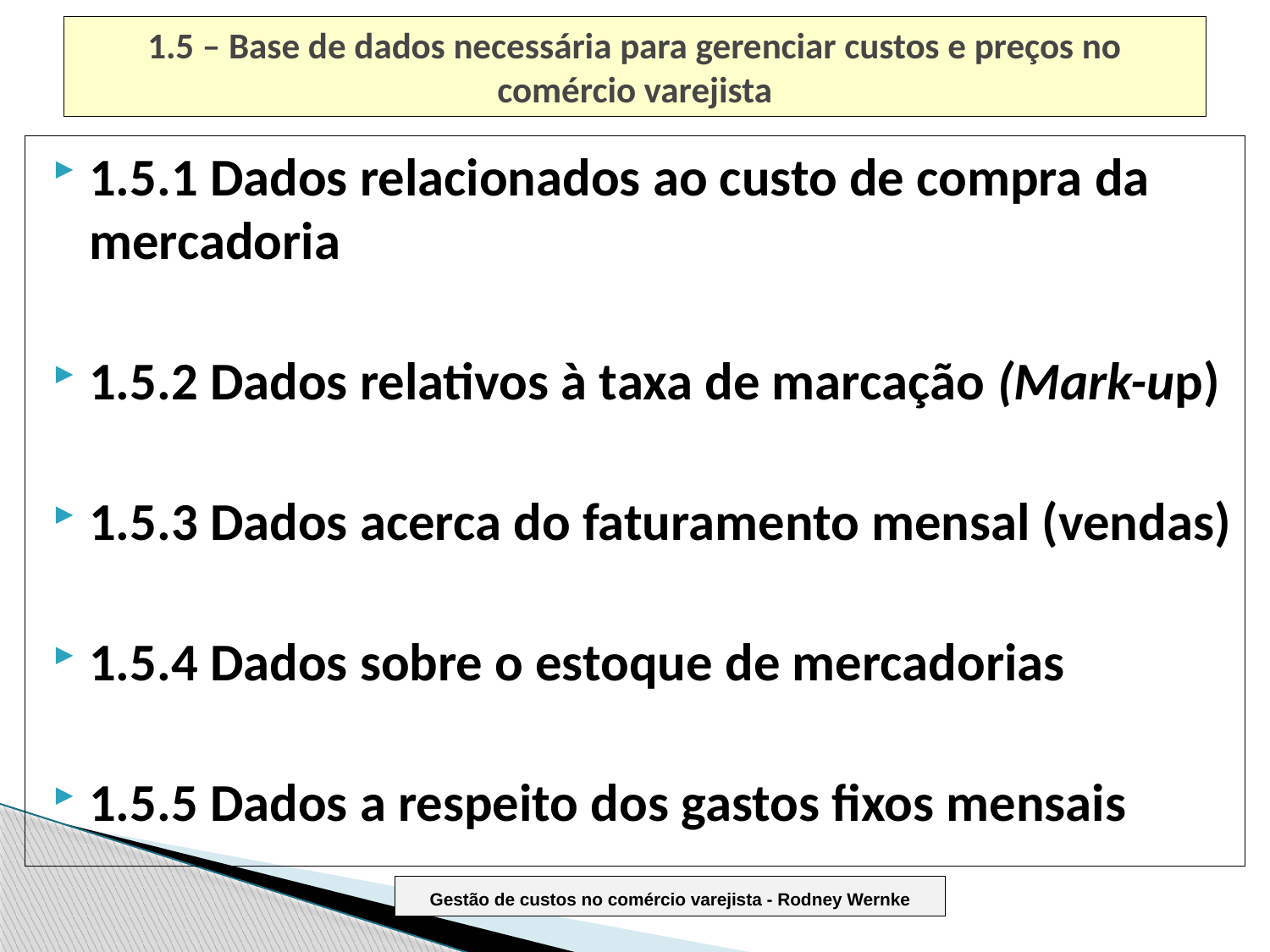

# 1.5 – Base de dados necessária para gerenciar custos e preços no comércio varejista
1.5.1 Dados relacionados ao custo de compra da mercadoria

1.5.2 Dados relativos à taxa de marcação (Mark-up)

1.5.3 Dados acerca do faturamento mensal (vendas)

1.5.4 Dados sobre o estoque de mercadorias

1.5.5 Dados a respeito dos gastos fixos mensais
Gestão de custos no comércio varejista - Rodney Wernke